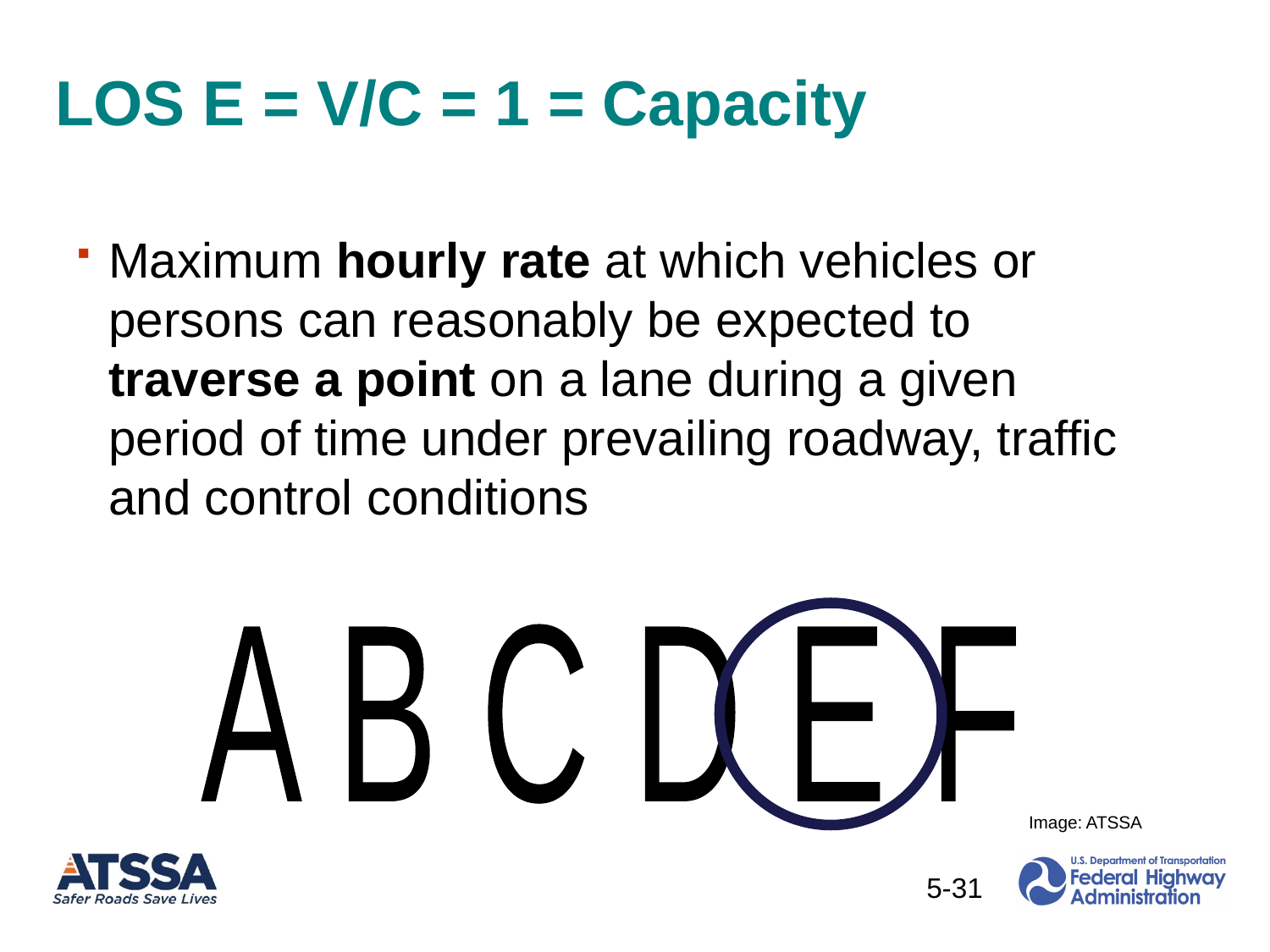

# LOS E = V/C = 1 = Capacity
Maximum hourly rate at which vehicles or persons can reasonably be expected to traverse a point on a lane during a given period of time under prevailing roadway, traffic and control conditions

A B C D E F
Image: ATSSA